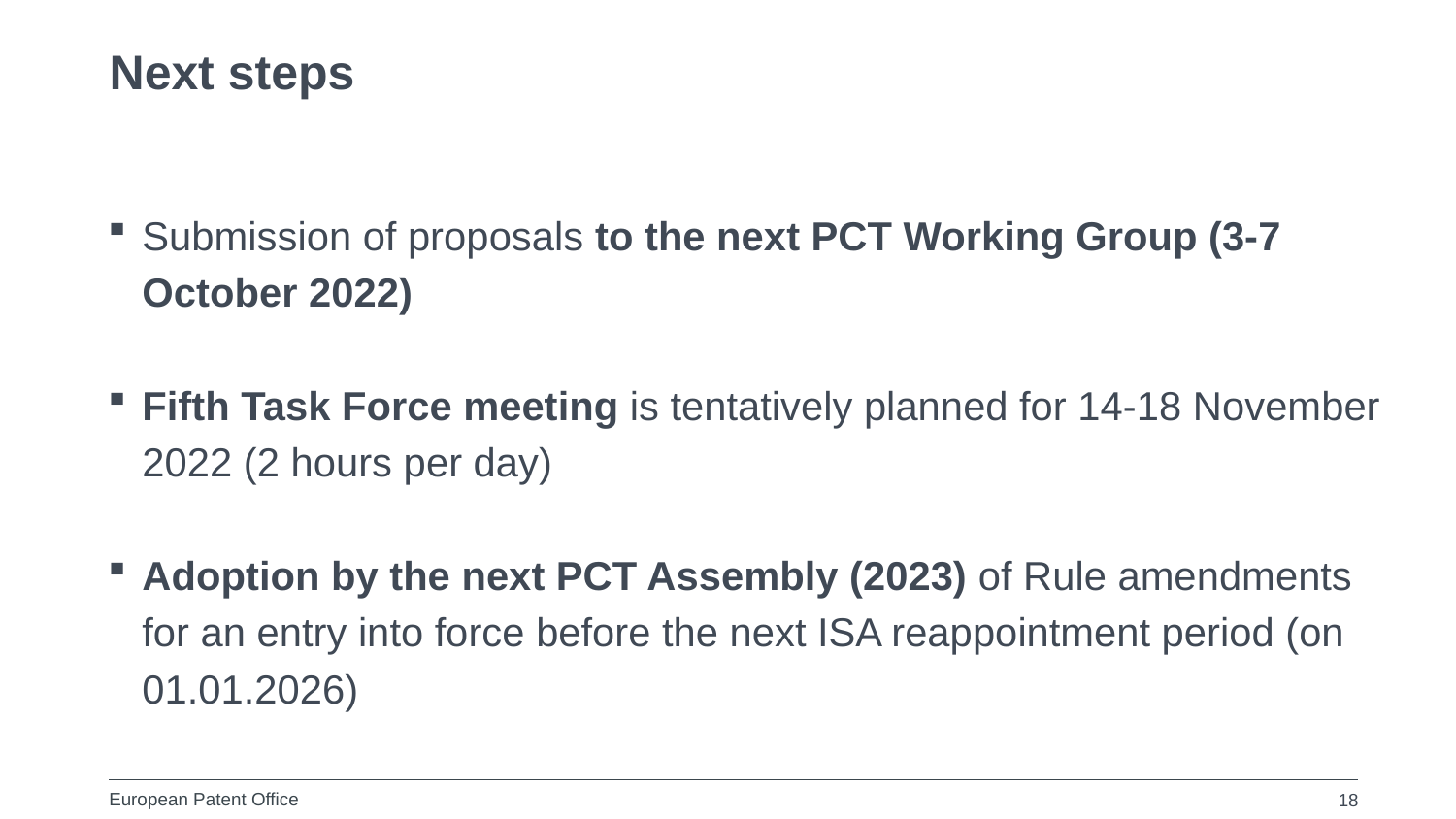

# Next steps

Submission of proposals to the next PCT Working Group (3-7 October 2022)

Fifth Task Force meeting is tentatively planned for 14-18 November 2022 (2 hours per day)

Adoption by the next PCT Assembly (2023) of Rule amendments for an entry into force before the next ISA reappointment period (on 01.01.2026)

18